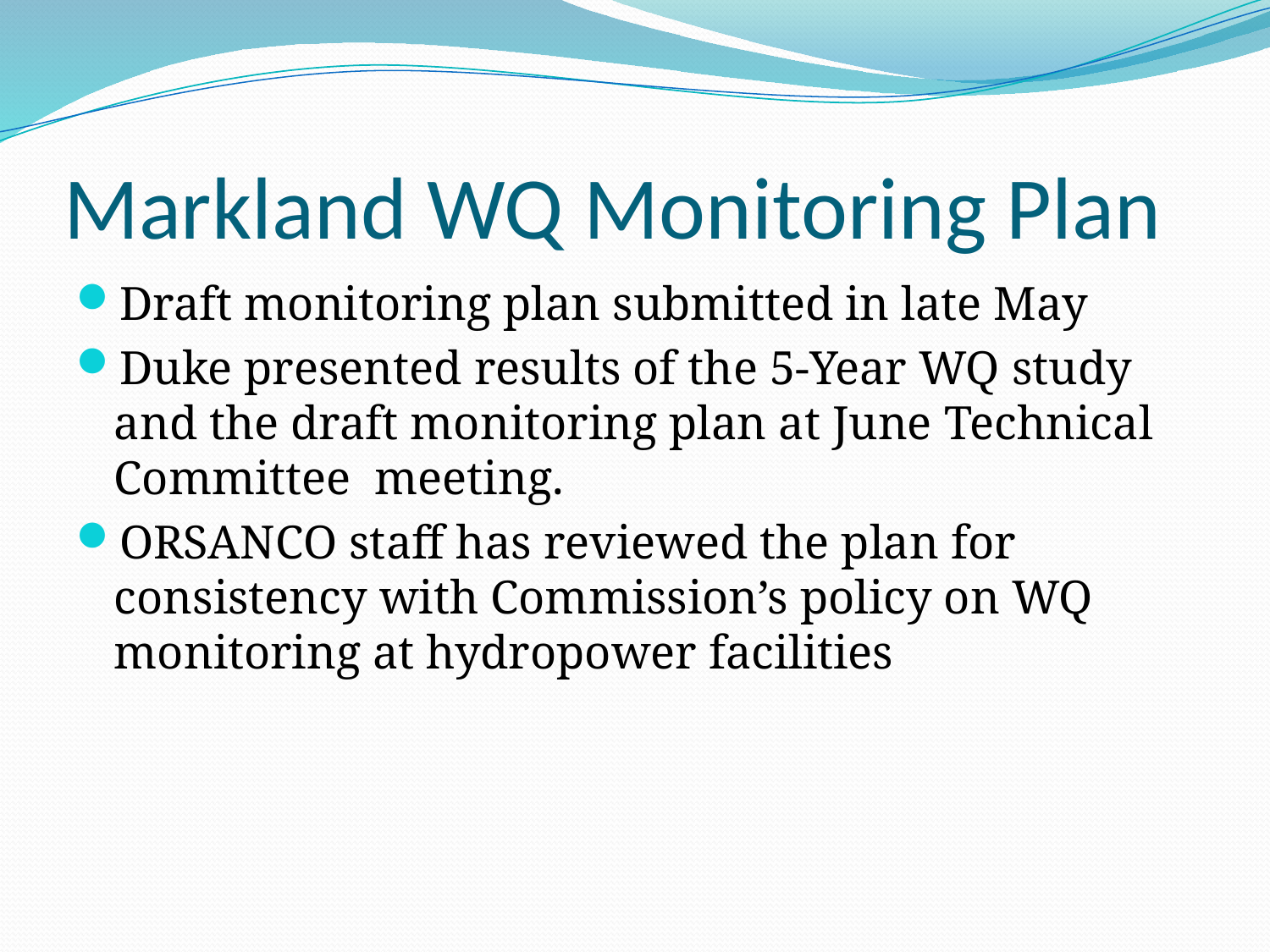

# Markland WQ Monitoring Plan
Draft monitoring plan submitted in late May
Duke presented results of the 5-Year WQ study and the draft monitoring plan at June Technical Committee  meeting.
ORSANCO staff has reviewed the plan for consistency with Commission’s policy on WQ monitoring at hydropower facilities